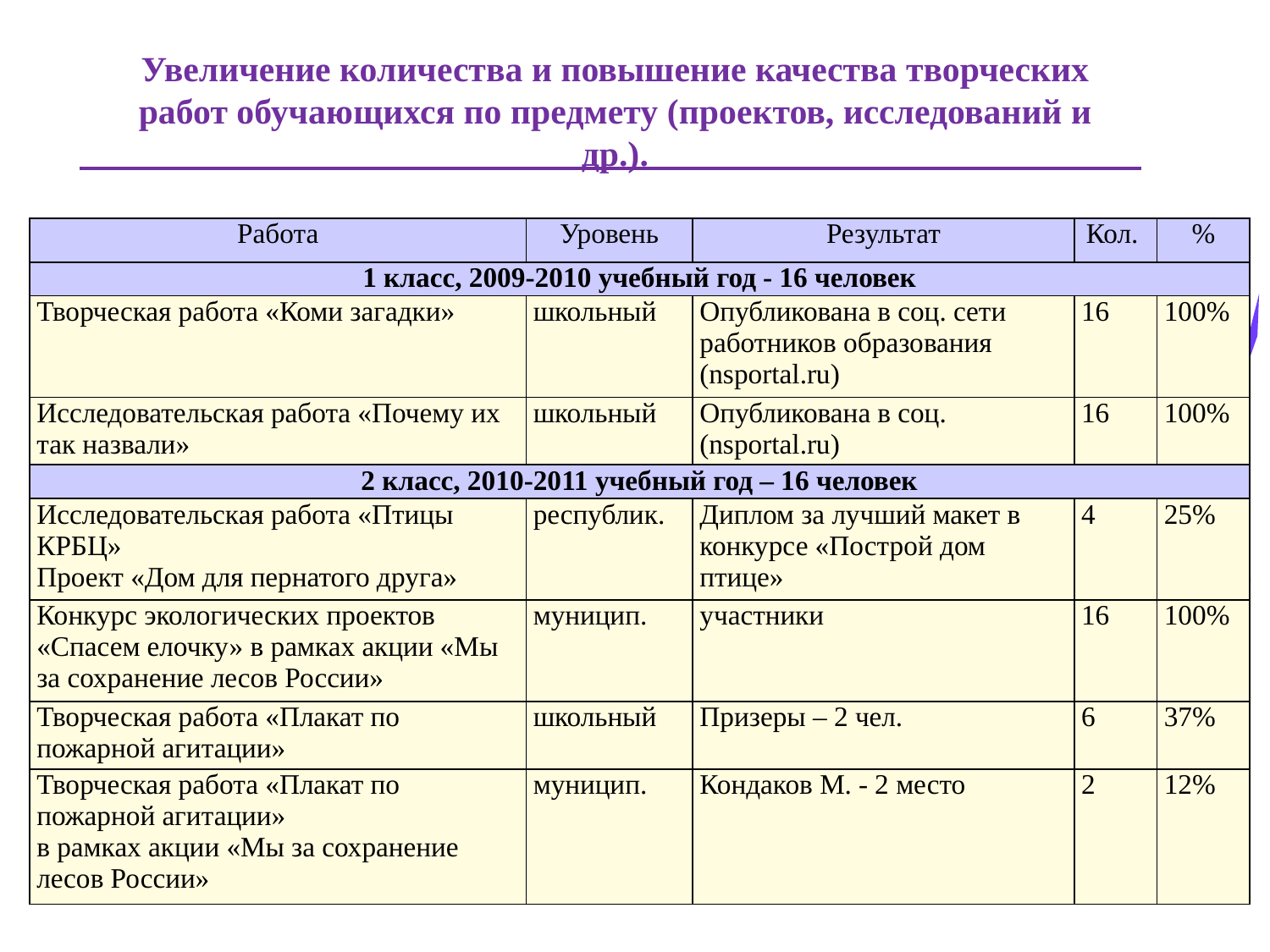

Увеличение количества и повышение качества творческих работ обучающихся по предмету (проектов, исследований и др.).
| Работа | Уровень | Результат | Кол. | % |
| --- | --- | --- | --- | --- |
| 1 класс, 2009-2010 учебный год - 16 человек |  |  |  |  |
| Творческая работа «Коми загадки» | школьный | Опубликована в соц. сети работников образования (nsportal.ru) | 16 | 100% |
| Исследовательская работа «Почему их так назвали» | школьный | Опубликована в соц. (nsportal.ru) | 16 | 100% |
| 2 класс, 2010-2011 учебный год – 16 человек |  |  |  |  |
| Исследовательская работа «Птицы КРБЦ» Проект «Дом для пернатого друга» | республик. | Диплом за лучший макет в конкурсе «Построй дом птице» | 4 | 25% |
| Конкурс экологических проектов «Спасем елочку» в рамках акции «Мы за сохранение лесов России» | муницип. | участники | 16 | 100% |
| Творческая работа «Плакат по пожарной агитации» | школьный | Призеры – 2 чел. | 6 | 37% |
| Творческая работа «Плакат по пожарной агитации» в рамках акции «Мы за сохранение лесов России» | муницип. | Кондаков М. - 2 место | 2 | 12% |